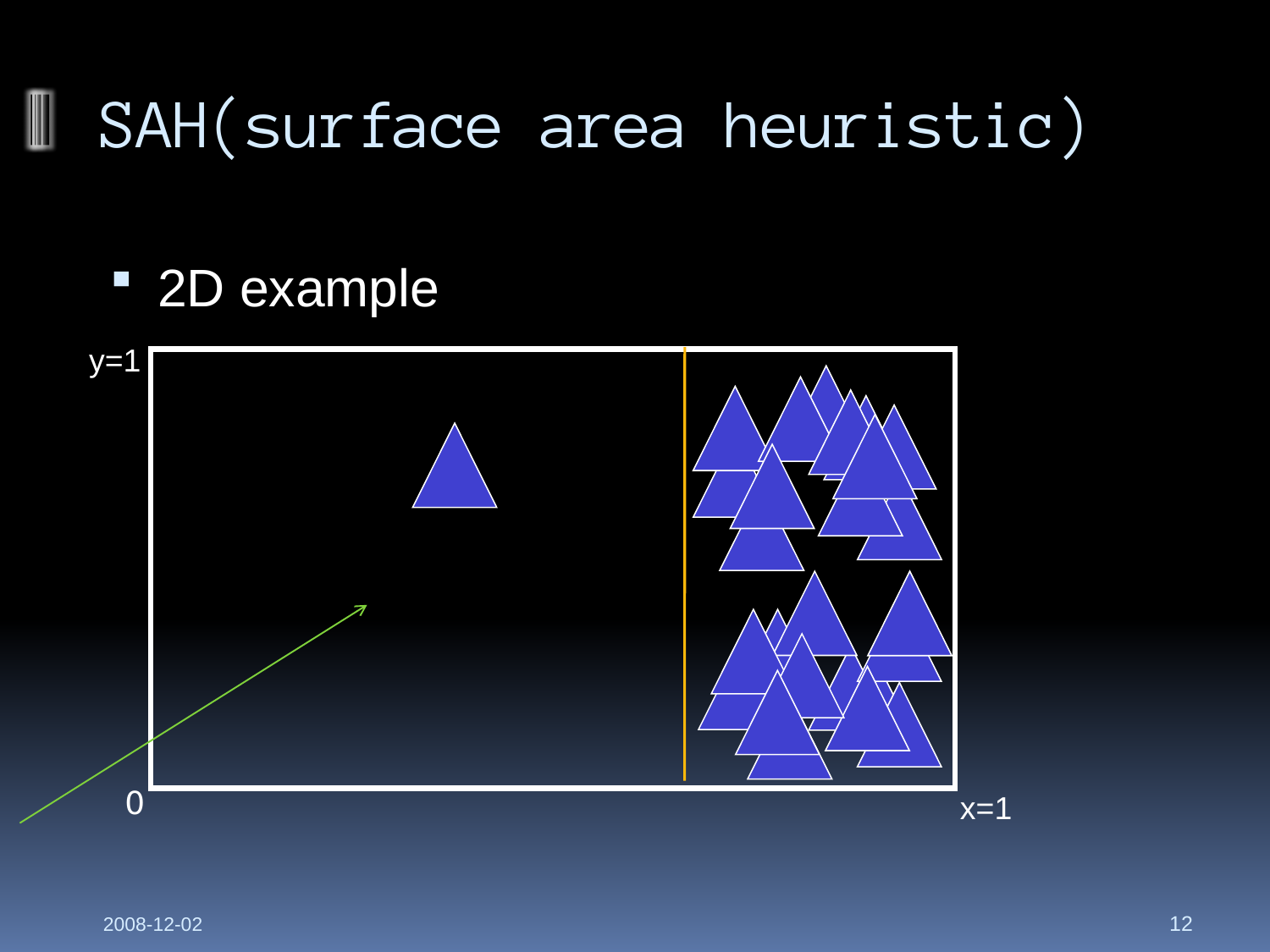

# SAH(surface area heuristic)
2D example
y=1

0
x=1
2008-12-02
12